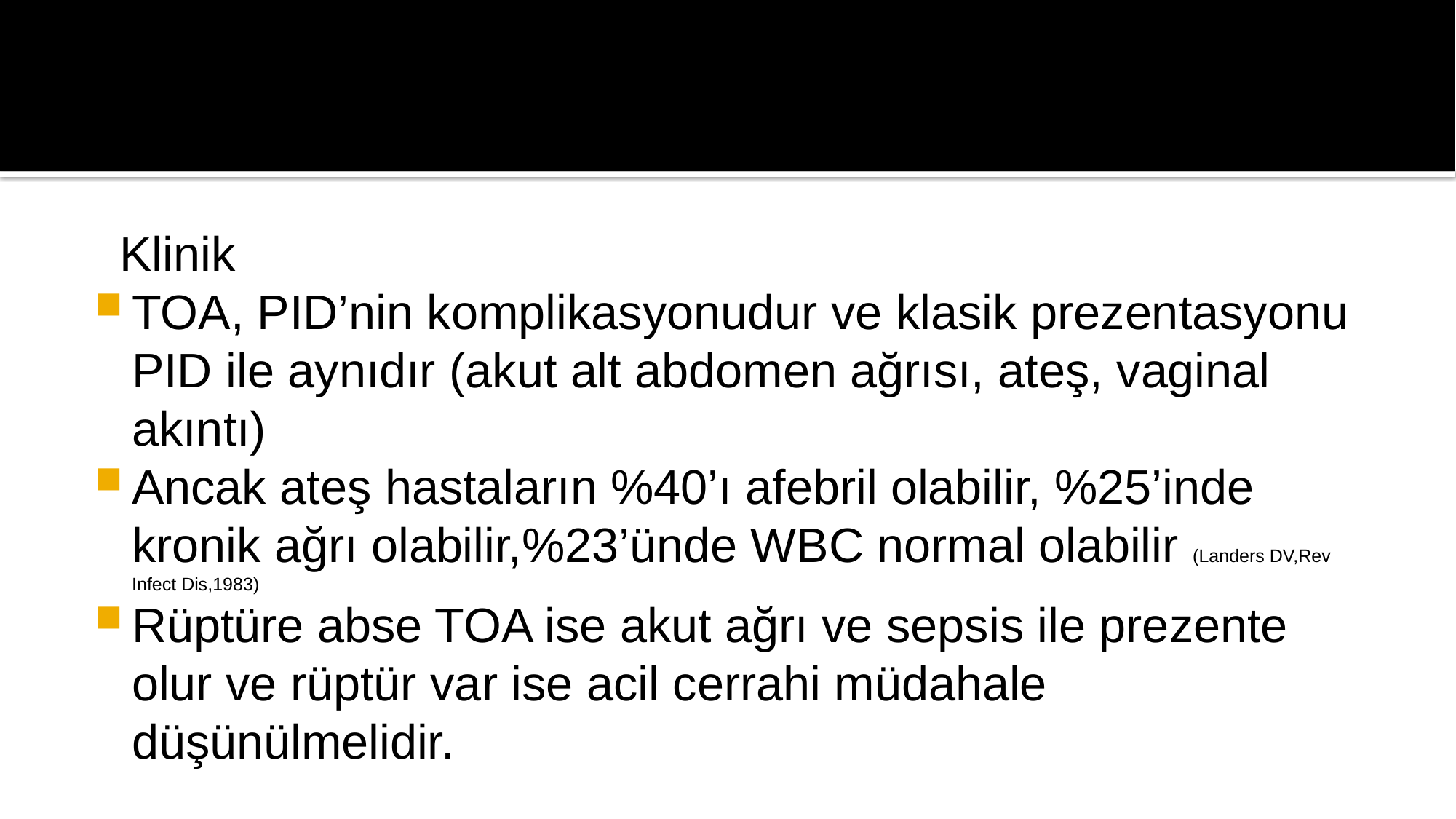

Klinik
TOA, PID’nin komplikasyonudur ve klasik prezentasyonu PID ile aynıdır (akut alt abdomen ağrısı, ateş, vaginal akıntı)
Ancak ateş hastaların %40’ı afebril olabilir, %25’inde kronik ağrı olabilir,%23’ünde WBC normal olabilir (Landers DV,Rev Infect Dis,1983)
Rüptüre abse TOA ise akut ağrı ve sepsis ile prezente olur ve rüptür var ise acil cerrahi müdahale düşünülmelidir.